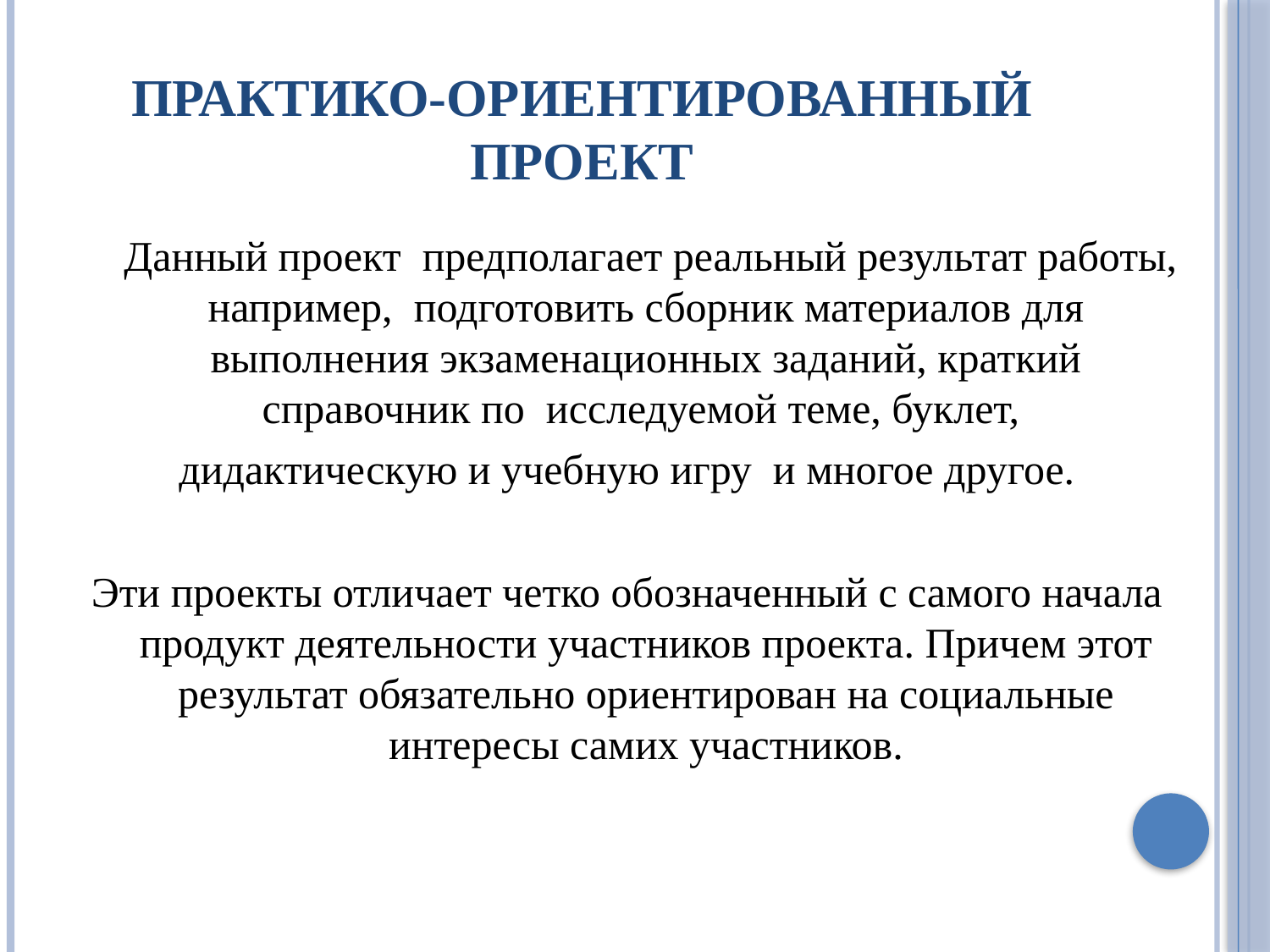

# практико-ориентированный проект
    Данный проект  предполагает реальный результат работы, например,  подготовить сборник материалов для выполнения экзаменационных заданий, краткий справочник по  исследуемой теме, буклет,
дидактическую и учебную игру  и многое другое.

Эти проекты отличает четко обозначенный с самого начала продукт деятельности участников проекта. Причем этот результат обязательно ориентирован на социальные интересы самих участников.